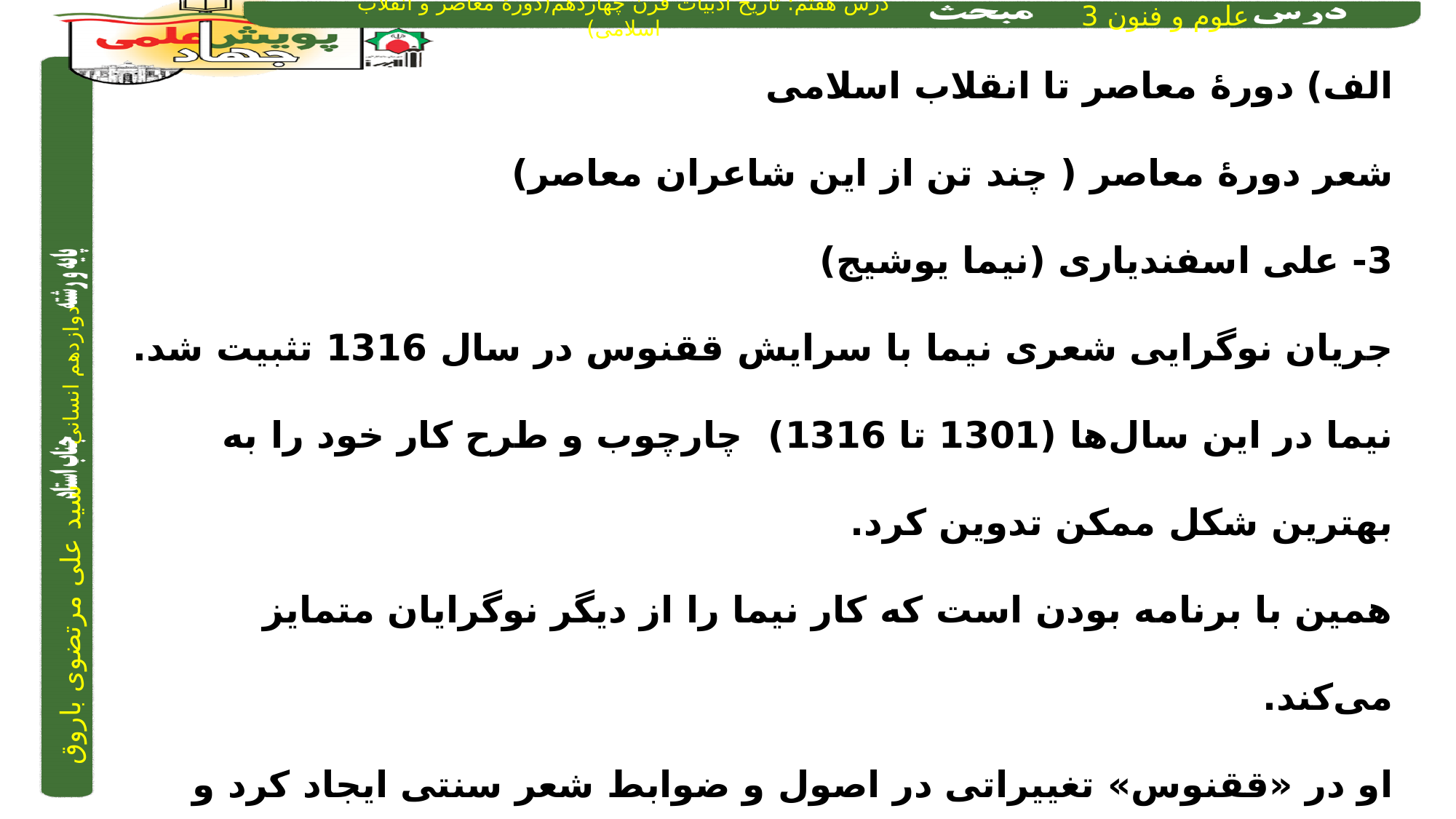

الف) دورۀ معاصر تا انقلاب اسلامی
شعر دورۀ معاصر ( چند تن از این شاعران معاصر)
3- علی اسفندیاری (نیما یوشیج)
جریان نوگرایی شعری نیما با سرایش ققنوس در سال 1316 تثبیت شد. نیما در این سال‌ها (1301 تا 1316)  چارچوب و طرح کار خود را به بهترین شکل ممکن تدوین کرد.
همین با برنامه بودن است که کار نیما را از دیگر نوگرایان متمایز می‌کند.
او در «ققنوس» تغییراتی در اصول و ضوابط شعر سنتی ایجاد کرد و تجددی را که از مشروطه آغاز شده و به افسانة او رسیده بود، تکامل بخشید. نیما را به خاطر این نوآوری، «پدر شعر نو» دانسته‌اند.